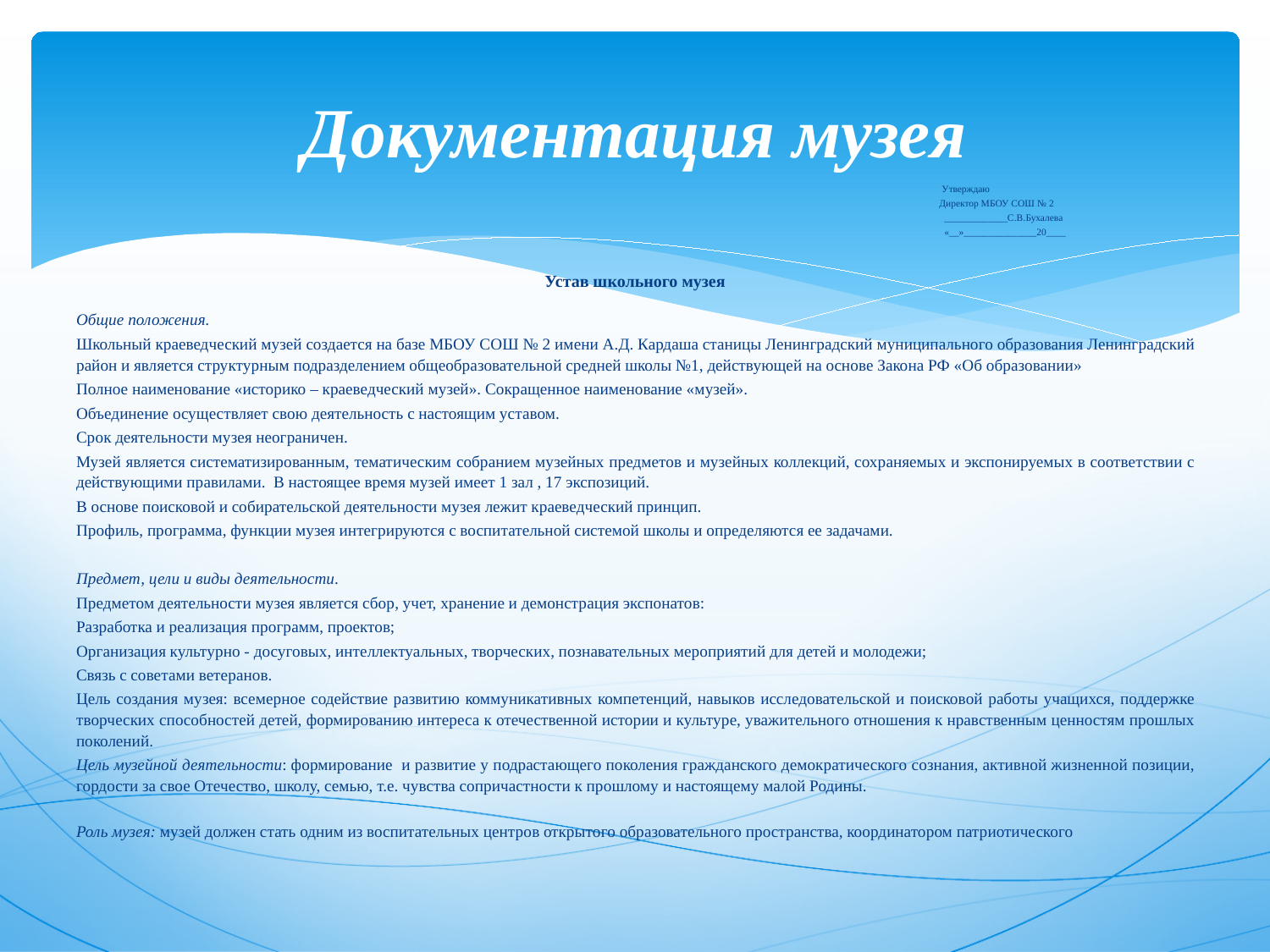

# Документация музея
                                                                                                                                                                                                                                                                                                                                       Утверждаю
                                                                                                                                                                                                                                                                                                                                      Директор МБОУ СОШ № 2
                                                                                                                                                                                                                                                                                                                                        _____________С.В.Бухалева
                                                                                                                                                                                                                                                                                                                                        «__»_______________20____

Устав школьного музея

Общие положения.
Школьный краеведческий музей создается на базе МБОУ СОШ № 2 имени А.Д. Кардаша станицы Ленинградский муниципального образования Ленинградский район и является структурным подразделением общеобразовательной средней школы №1, действующей на основе Закона РФ «Об образовании»
Полное наименование «историко – краеведческий музей». Сокращенное наименование «музей».
Объединение осуществляет свою деятельность с настоящим уставом.
Срок деятельности музея неограничен.
Музей является систематизированным, тематическим собранием музейных предметов и музейных коллекций, сохраняемых и экспонируемых в соответствии с действующими правилами.  В настоящее время музей имеет 1 зал , 17 экспозиций.
В основе поисковой и собирательской деятельности музея лежит краеведческий принцип.
Профиль, программа, функции музея интегрируются с воспитательной системой школы и определяются ее задачами.

Предмет, цели и виды деятельности.
Предметом деятельности музея является сбор, учет, хранение и демонстрация экспонатов:
Разработка и реализация программ, проектов;
Организация культурно - досуговых, интеллектуальных, творческих, познавательных мероприятий для детей и молодежи;
Связь с советами ветеранов.
Цель создания музея: всемерное содействие развитию коммуникативных компетенций, навыков исследовательской и поисковой работы учащихся, поддержке творческих способностей детей, формированию интереса к отечественной истории и культуре, уважительного отношения к нравственным ценностям прошлых поколений.
Цель музейной деятельности: формирование  и развитие у подрастающего поколения гражданского демократического сознания, активной жизненной позиции, гордости за свое Отечество, школу, семью, т.е. чувства сопричастности к прошлому и настоящему малой Родины.

Роль музея: музей должен стать одним из воспитательных центров открытого образовательного пространства, координатором патриотического